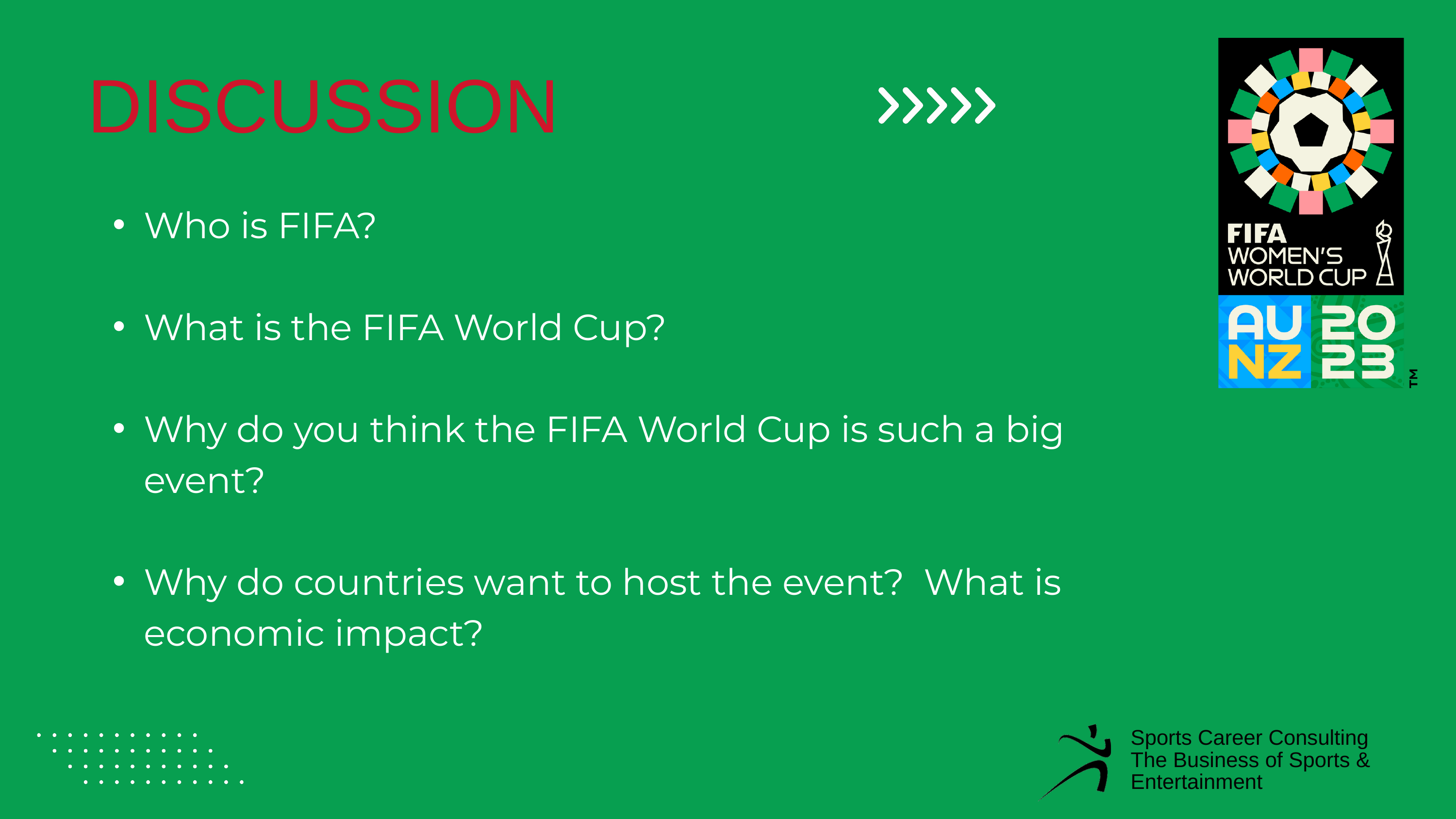

DISCUSSION

Who is FIFA?

What is the FIFA World Cup?

Why do you think the FIFA World Cup is such a big event?

Why do countries want to host the event?  What is economic impact?

Sports Career Consulting
The Business of Sports & Entertainment